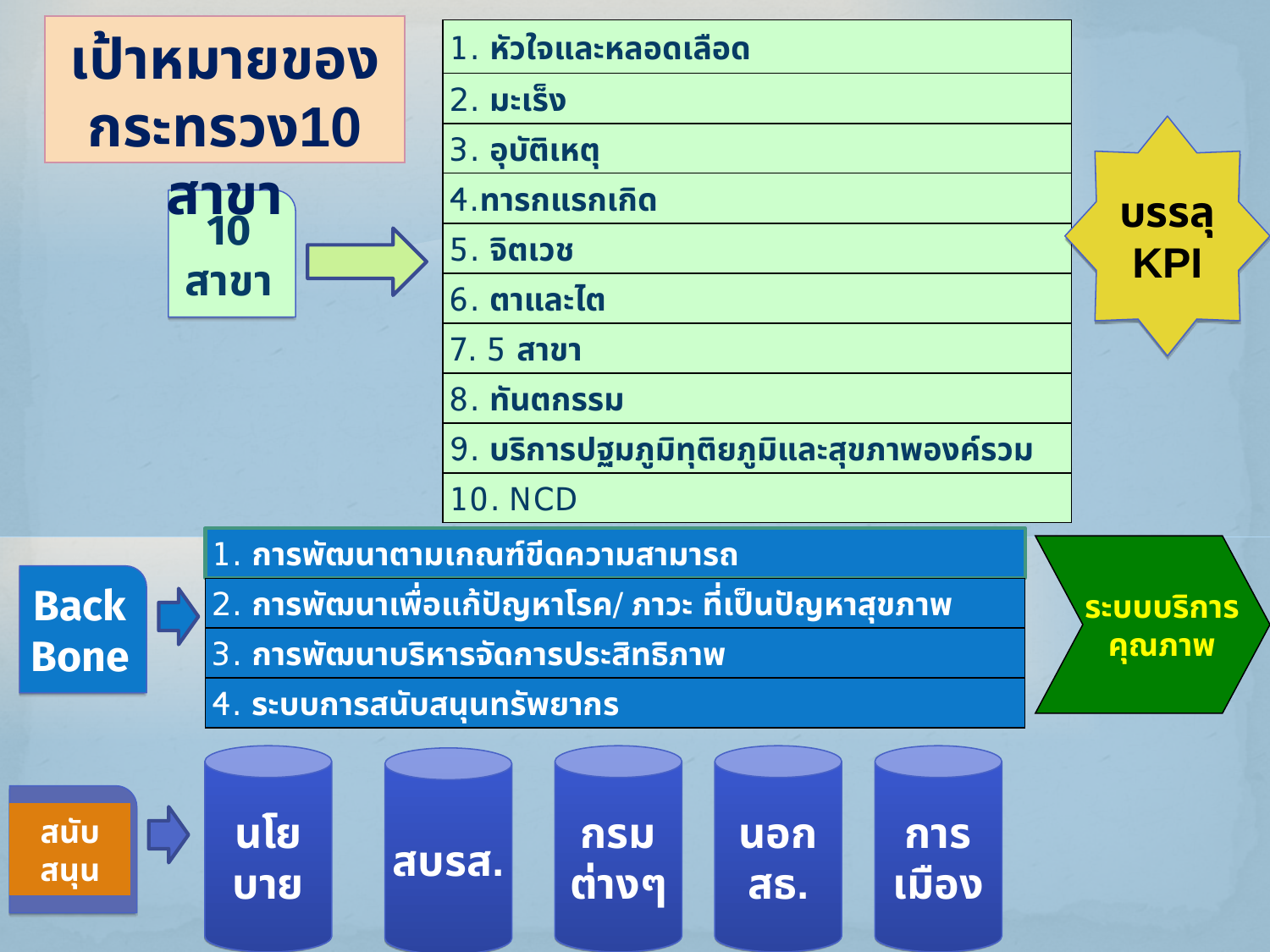

เป้าหมายของ
กระทรวง10 สาขา

1. หัวใจและหลอดเลือด
2. มะเร็ง

3. อุบัติเหตุ

4.ทารกแรกเกิด

5. จิตเวช

6. ตาและไต

7. 5 สาขา

8. ทันตกรรม

9. บริการปฐมภูมิทุติยภูมิและสุขภาพองค์รวม

10. NCD

บรรลุ KPI

10 สาขา

1. การพัฒนาตามเกณฑ์ขีดความสามารถ

  ระบบบริการ
  คุณภาพ

Back Bone
2. การพัฒนาเพื่อแก้ปัญหาโรค/ภาวะ ที่เป็นปัญหาสุขภาพ

3. การพัฒนาบริหารจัดการประสิทธิภาพ

4. ระบบการสนับสนุนทรัพยากร

นโย
บาย

กรมต่างๆ

นอก สธ.

การ
เมือง

สบรส.

สนับ
สนุน